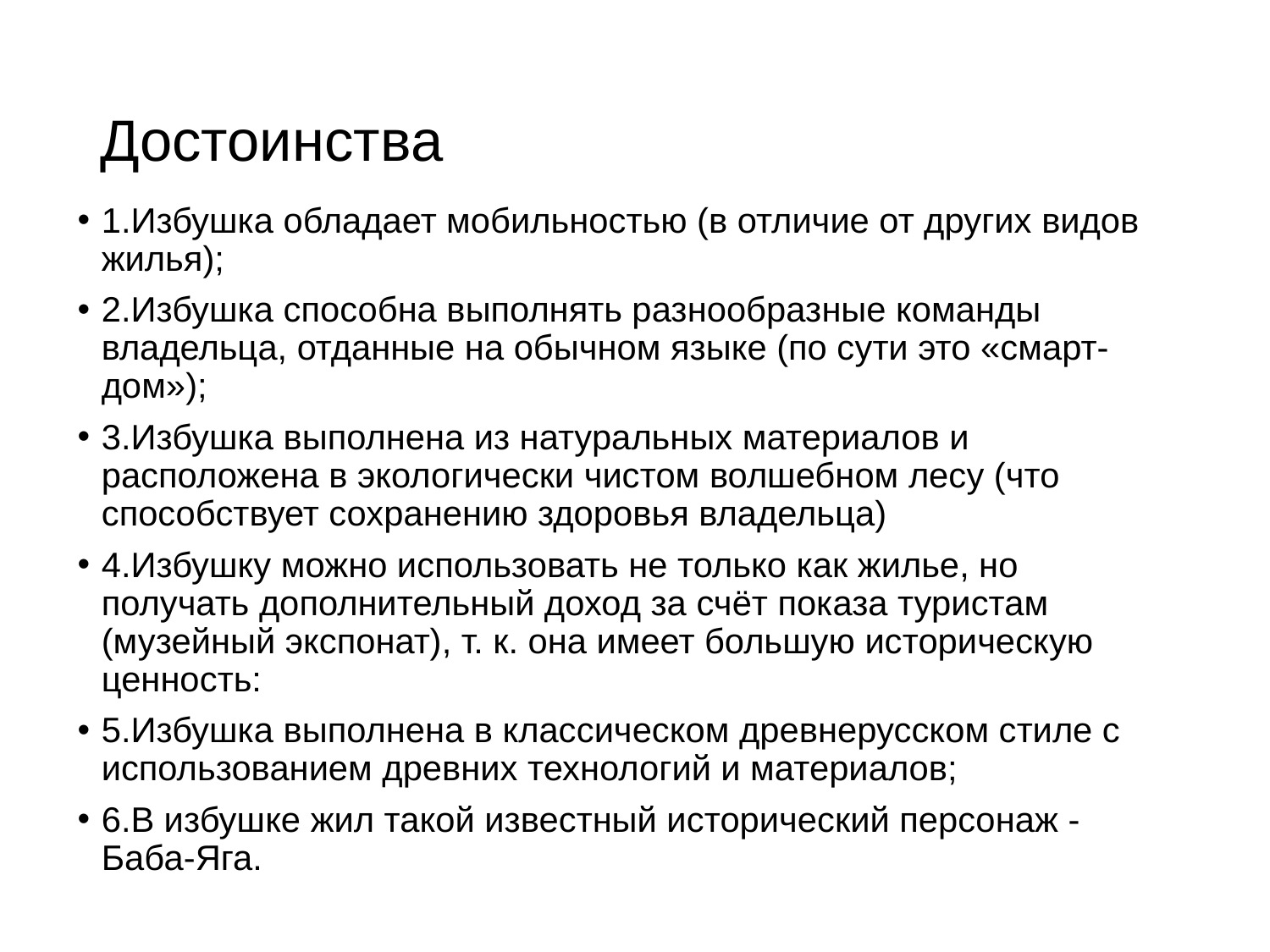

# Достоинства
1.Избушка обладает мобильностью (в отличие от других видов жилья);
2.Избушка способна выполнять разнообразные команды владельца, отданные на обычном языке (по сути это «смарт-дом»);
3.Избушка выполнена из натуральных материалов и расположена в экологически чистом волшебном лесу (что способствует сохранению здоровья владельца)
4.Избушку можно использовать не только как жилье, но получать дополнительный доход за счёт показа туристам (музейный экспонат), т. к. она имеет большую историческую ценность:
5.Избушка выполнена в классическом древнерусском стиле с использованием древних технологий и материалов;
6.В избушке жил такой известный исторический персонаж - Баба-Яга.